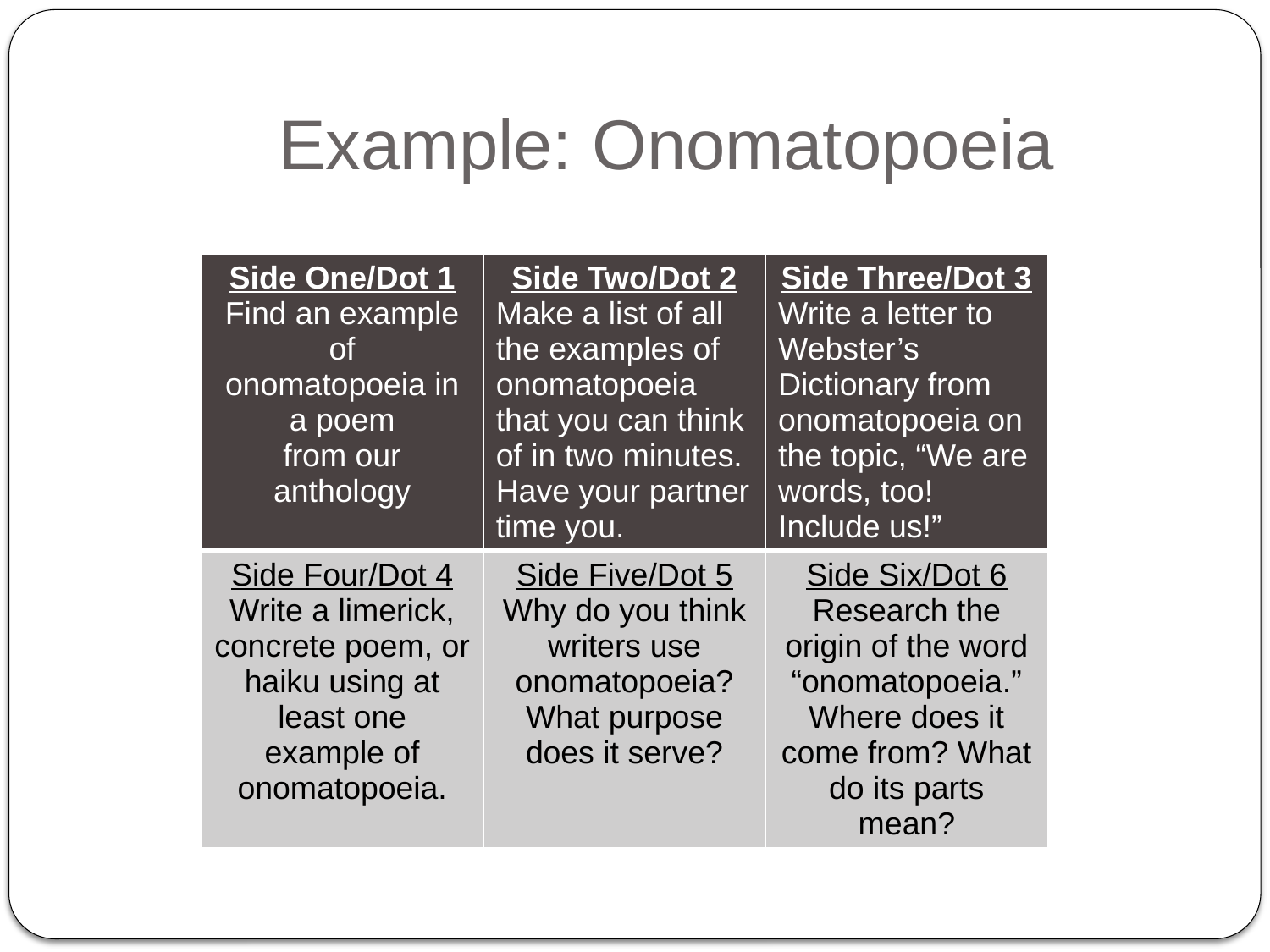

# Example: Onomatopoeia
| Side One/Dot 1 Find an example of onomatopoeia in a poem from our anthology | Side Two/Dot 2 Make a list of all the examples of onomatopoeia that you can think of in two minutes. Have your partner time you. | Side Three/Dot 3 Write a letter to Webster’s Dictionary from onomatopoeia on the topic, “We are words, too! Include us!” |
| --- | --- | --- |
| Side Four/Dot 4 Write a limerick, concrete poem, or haiku using at least one example of onomatopoeia. | Side Five/Dot 5 Why do you think writers use onomatopoeia? What purpose does it serve? | Side Six/Dot 6 Research the origin of the word “onomatopoeia.” Where does it come from? What do its parts mean? |